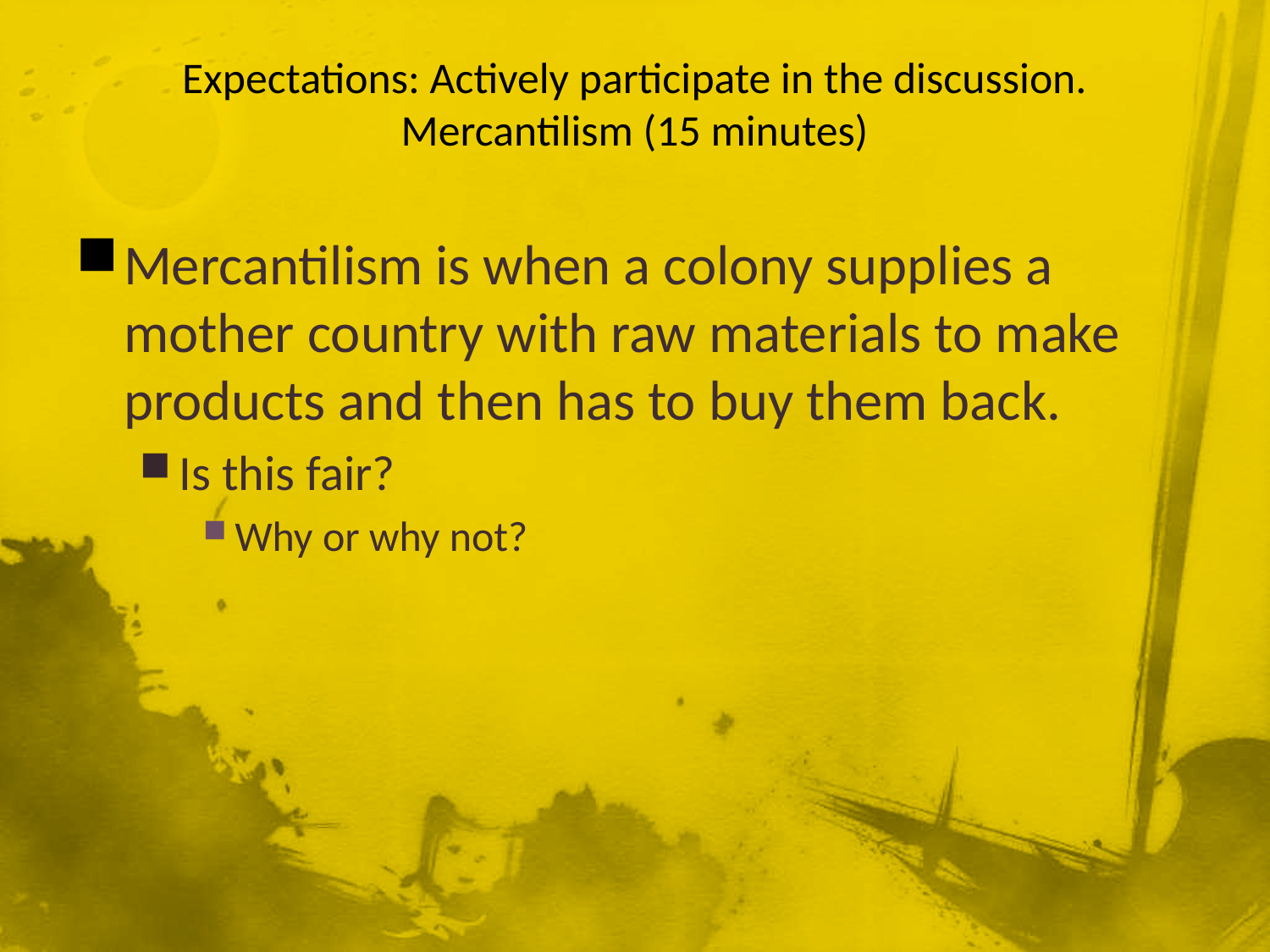

# Expectations: Actively participate in the discussion. Mercantilism (15 minutes)
Mercantilism is when a colony supplies a mother country with raw materials to make products and then has to buy them back.
Is this fair?
Why or why not?